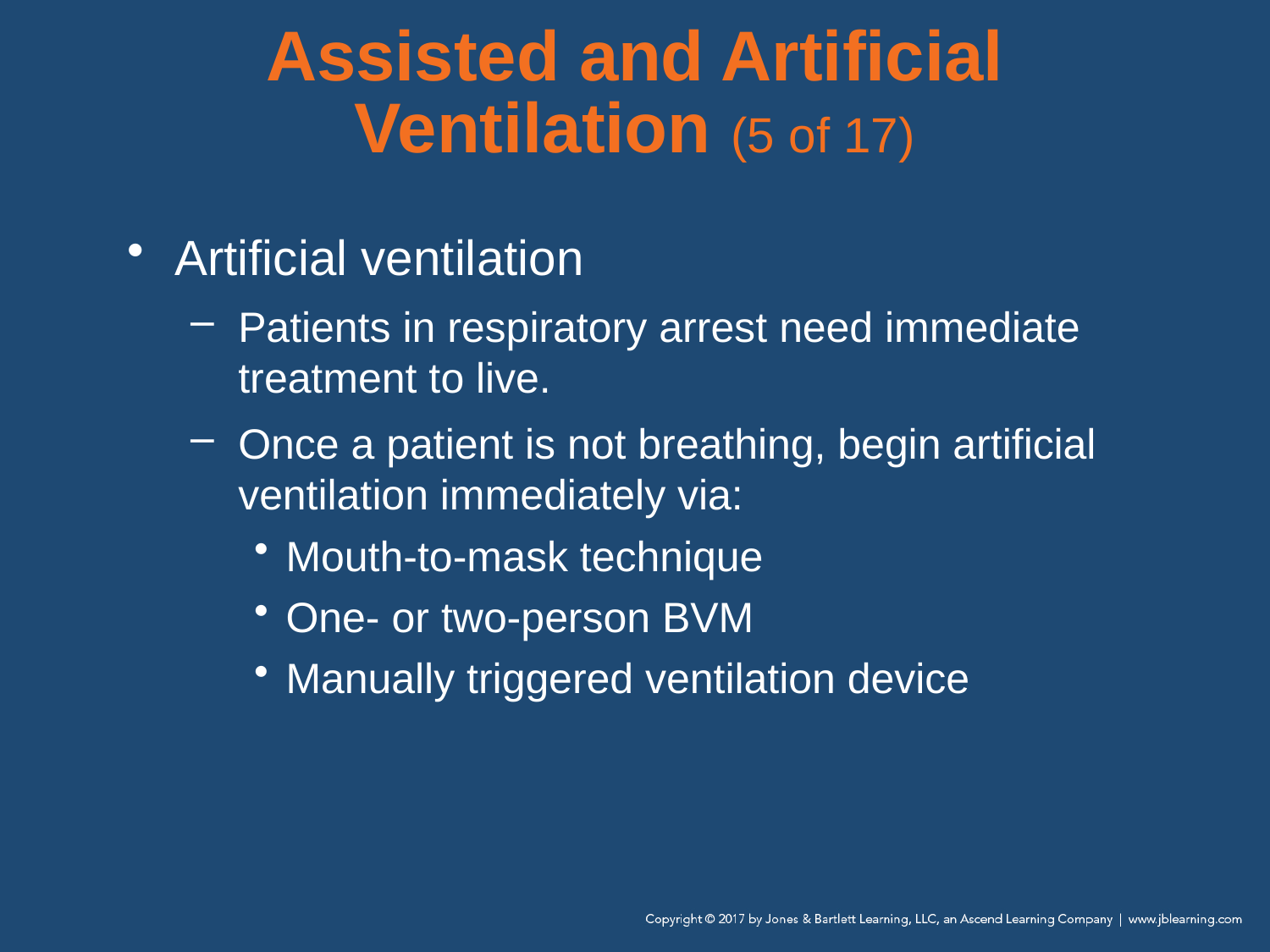

# Assisted and Artificial Ventilation (5 of 17)
Artificial ventilation
Patients in respiratory arrest need immediate treatment to live.
Once a patient is not breathing, begin artificial ventilation immediately via:
Mouth-to-mask technique
One- or two-person BVM
Manually triggered ventilation device